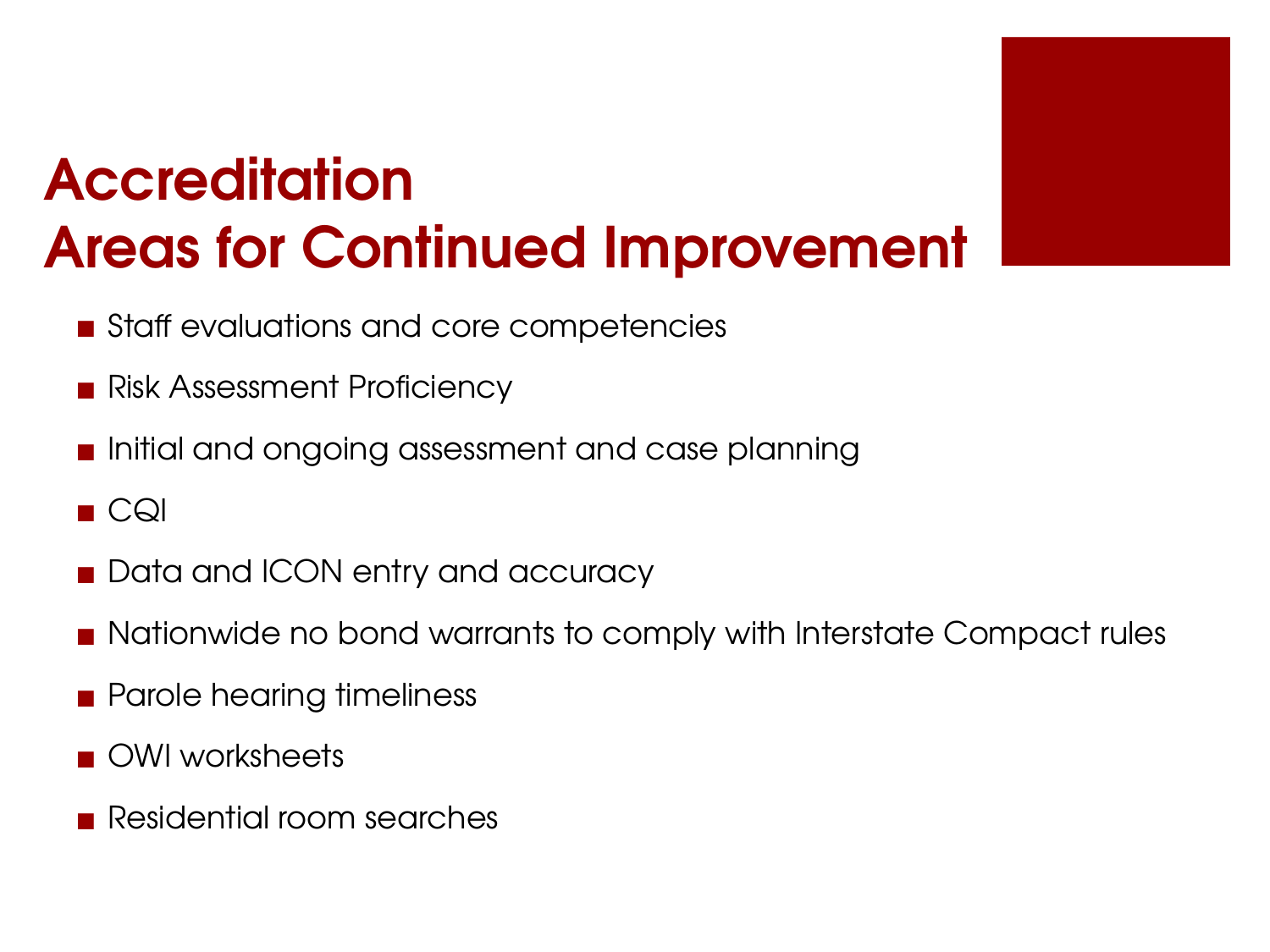

# Accreditation Areas for Continued Improvement
Staff evaluations and core competencies
Risk Assessment Proficiency
Initial and ongoing assessment and case planning
CQI
Data and ICON entry and accuracy
Nationwide no bond warrants to comply with Interstate Compact rules
Parole hearing timeliness
OWI worksheets
Residential room searches